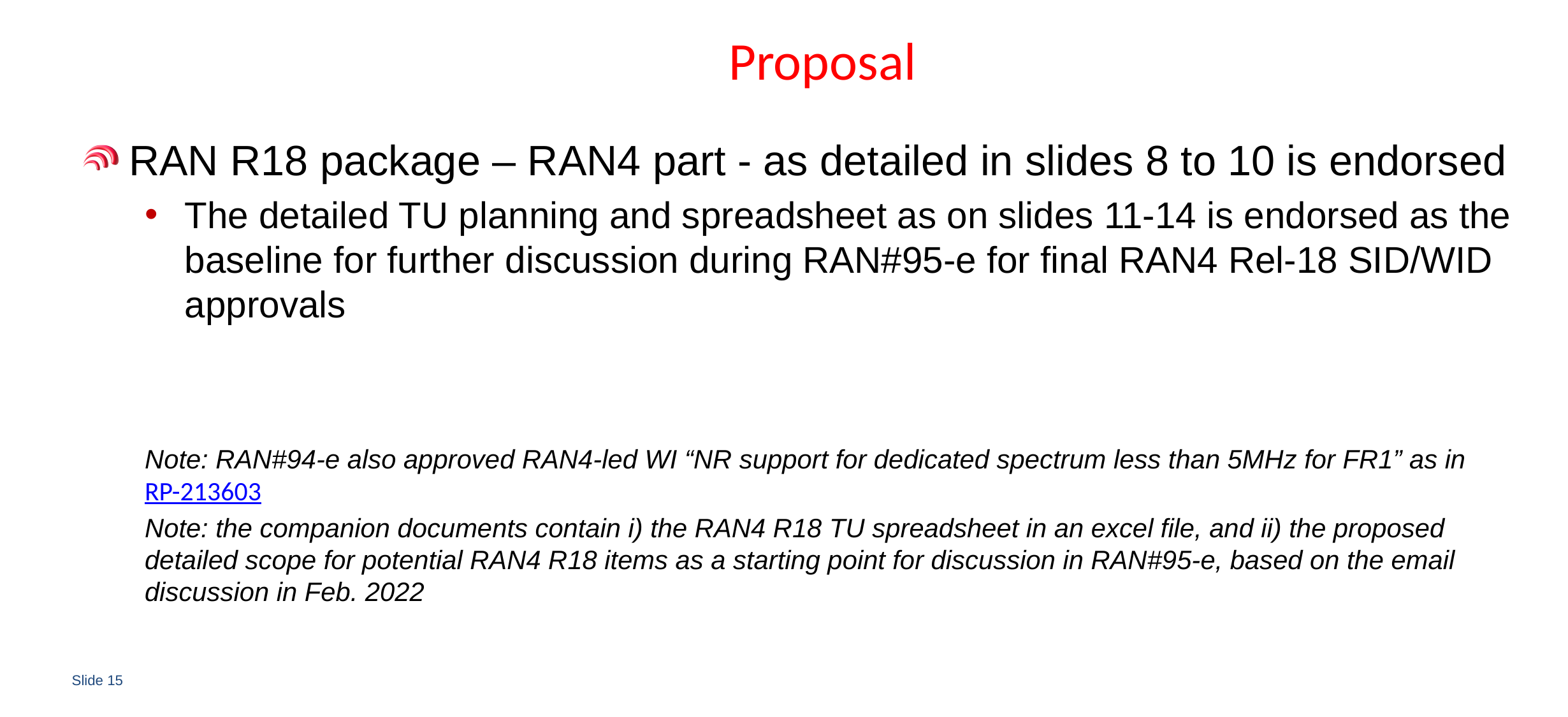

# Proposal
RAN R18 package – RAN4 part - as detailed in slides 8 to 10 is endorsed
The detailed TU planning and spreadsheet as on slides 11-14 is endorsed as the baseline for further discussion during RAN#95-e for final RAN4 Rel-18 SID/WID approvals

Note: RAN#94-e also approved RAN4-led WI “NR support for dedicated spectrum less than 5MHz for FR1” as in RP-213603
Note: the companion documents contain i) the RAN4 R18 TU spreadsheet in an excel file, and ii) the proposed detailed scope for potential RAN4 R18 items as a starting point for discussion in RAN#95-e, based on the email discussion in Feb. 2022